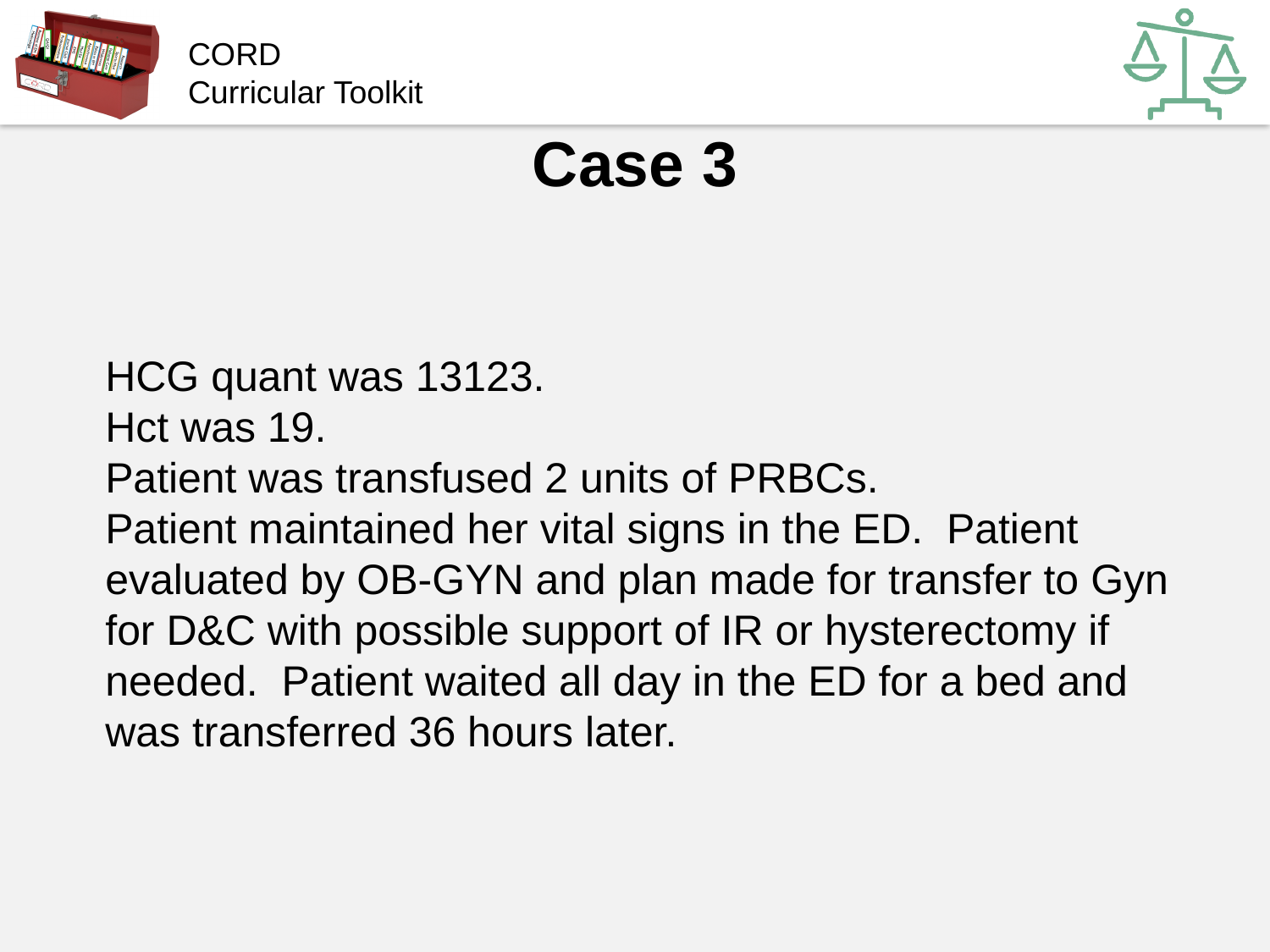

Case 3
HCG quant was 13123.
Hct was 19.
Patient was transfused 2 units of PRBCs.
Patient maintained her vital signs in the ED.  Patient evaluated by OB-GYN and plan made for transfer to Gyn for D&C with possible support of IR or hysterectomy if needed.  Patient waited all day in the ED for a bed and was transferred 36 hours later.